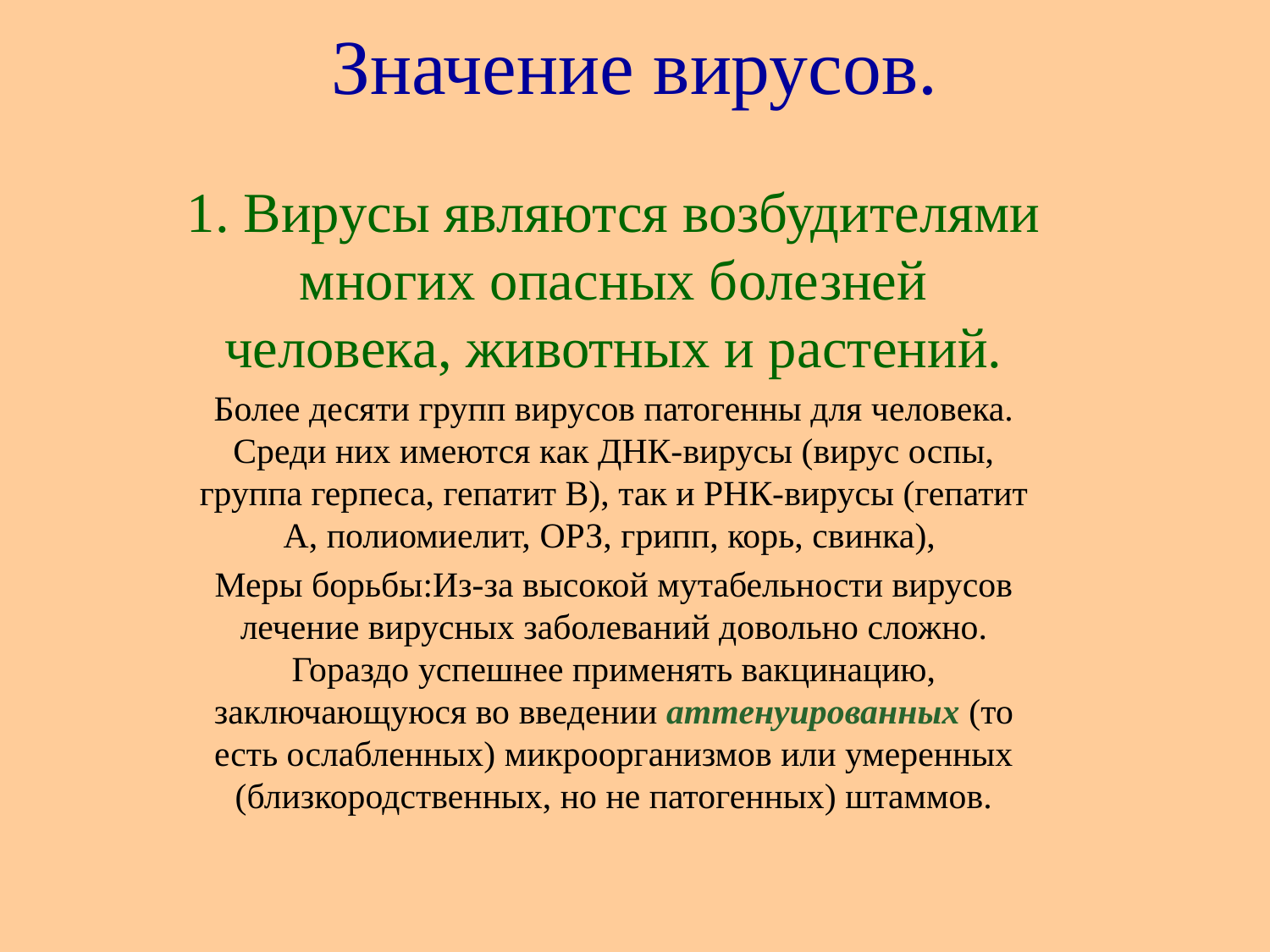

# Значение вирусов.
1. Вирусы являются возбудителями многих опасных болезней человека, животных и растений.
Более десяти групп вирусов патогенны для человека. Среди них имеются как ДНК-вирусы (вирус оспы, группа герпеса, гепатит B), так и РНК-вирусы (гепатит A, полиомиелит, ОРЗ, грипп, корь, свинка),
Меры борьбы:Из-за высокой мутабельности вирусов лечение вирусных заболеваний довольно сложно. Гораздо успешнее применять вакцинацию, заключающуюся во введении аттенуированных (то есть ослабленных) микроорганизмов или умеренных (близкородственных, но не патогенных) штаммов.